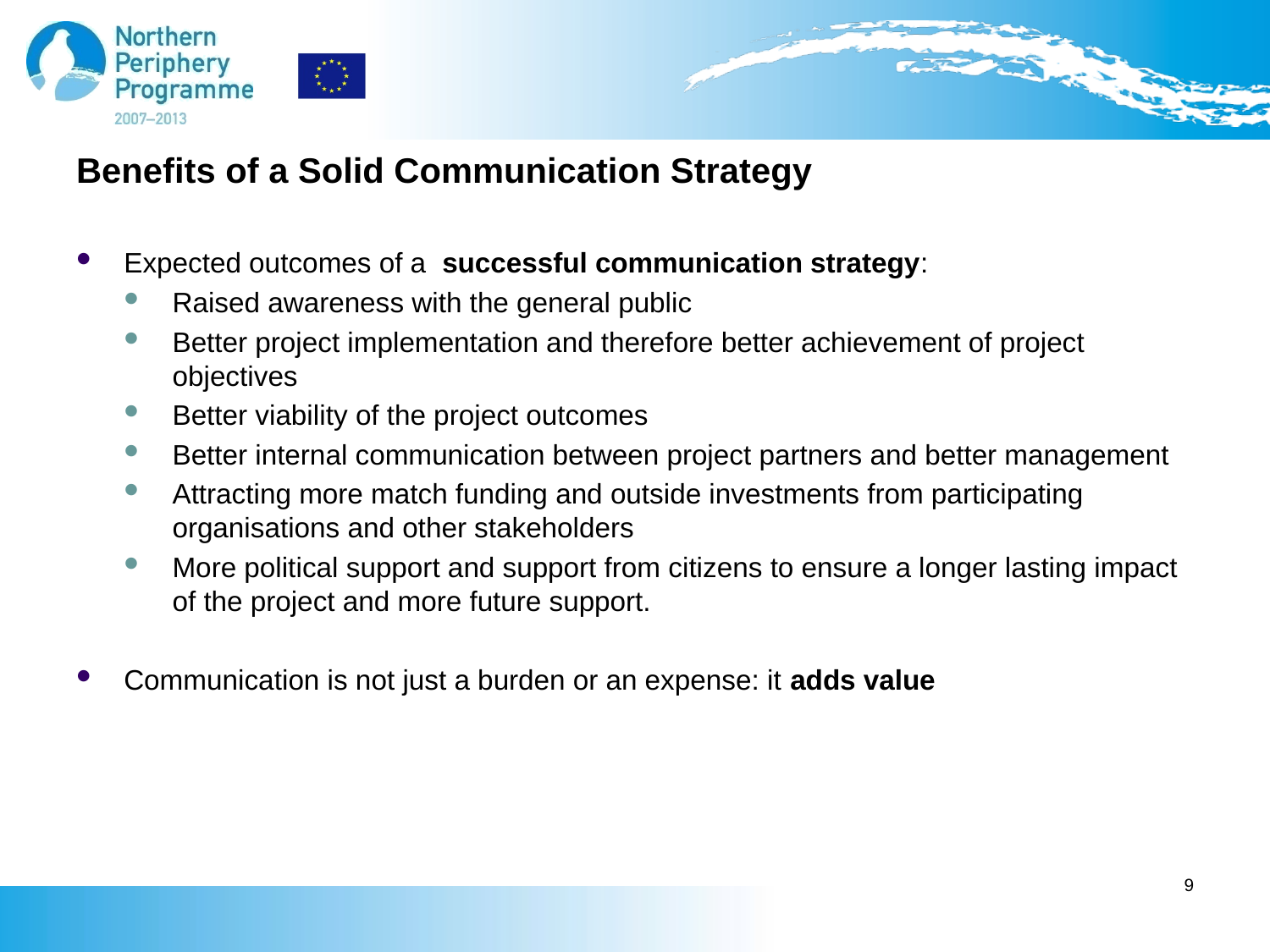

# Benefits of a Solid Communication Strategy
Expected outcomes of a  successful communication strategy:
Raised awareness with the general public
Better project implementation and therefore better achievement of project objectives
Better viability of the project outcomes
Better internal communication between project partners and better management
Attracting more match funding and outside investments from participating organisations and other stakeholders
More political support and support from citizens to ensure a longer lasting impact of the project and more future support.

Communication is not just a burden or an expense: it adds value

9